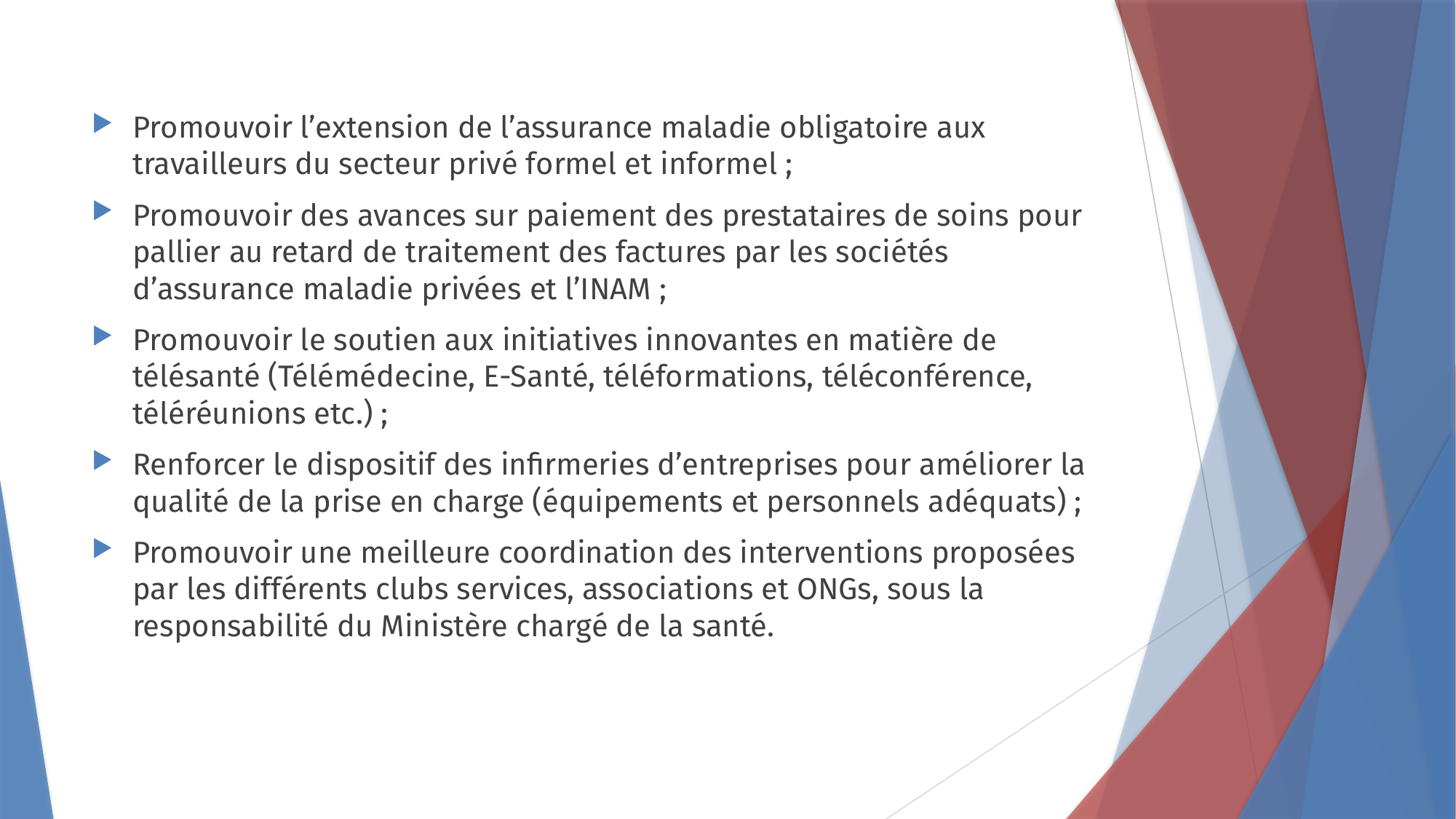

Promouvoir l’extension de l’assurance maladie obligatoire aux travailleurs du secteur privé formel et informel ;
Promouvoir des avances sur paiement des prestataires de soins pour pallier au retard de traitement des factures par les sociétés d’assurance maladie privées et l’INAM ;
Promouvoir le soutien aux initiatives innovantes en matière de télésanté (Télémédecine, E-Santé, téléformations, téléconférence, téléréunions etc.) ;
Renforcer le dispositif des infirmeries d’entreprises pour améliorer la qualité de la prise en charge (équipements et personnels adéquats) ;
Promouvoir une meilleure coordination des interventions proposées par les différents clubs services, associations et ONGs, sous la responsabilité du Ministère chargé de la santé.